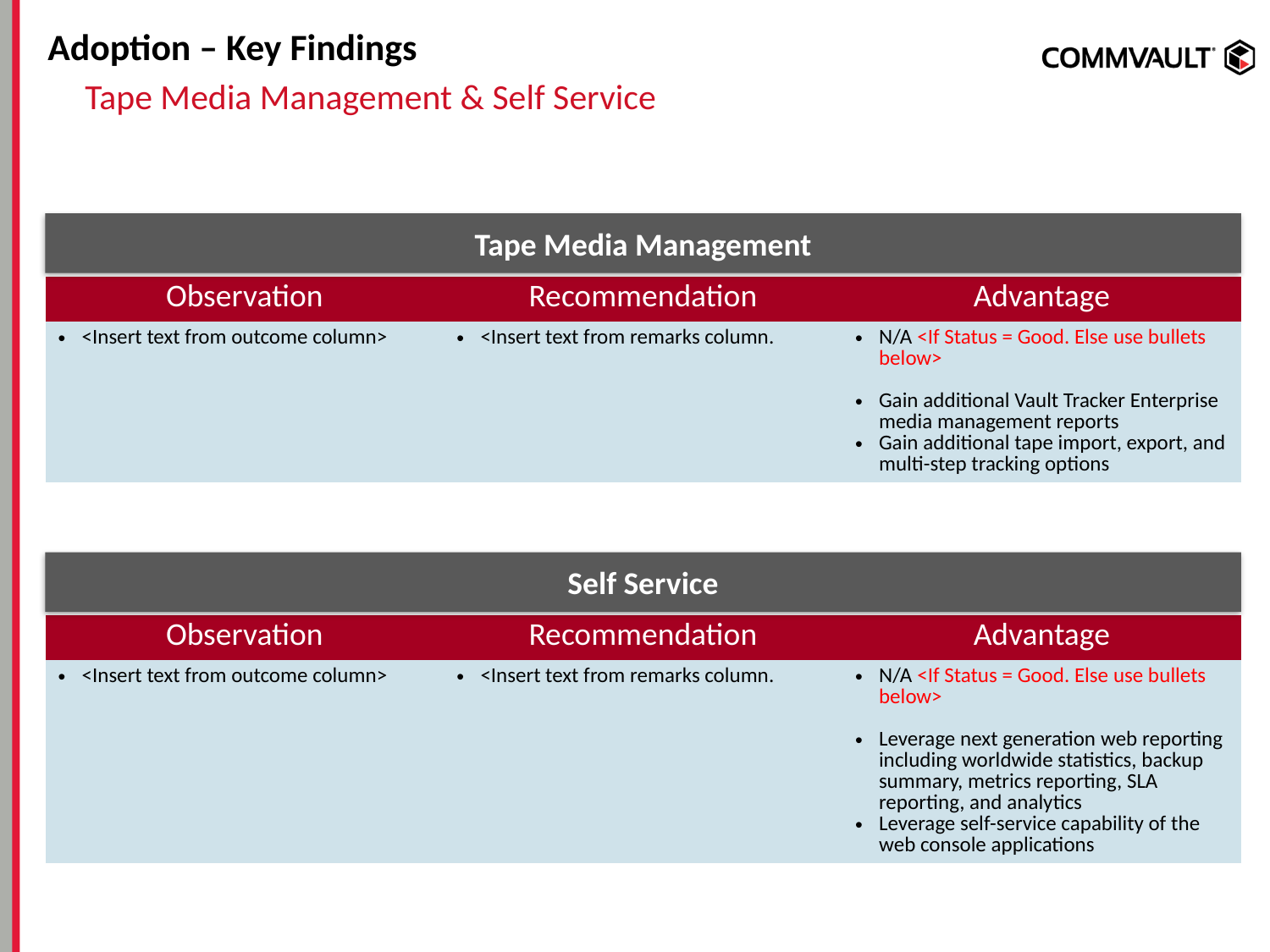

# Adoption – Key Findings
Tape Media Management & Self Service
Tape Media Management
| Observation | Recommendation | Advantage |
| --- | --- | --- |
| <Insert text from outcome column> | <Insert text from remarks column. | N/A <If Status = Good. Else use bullets below> Gain additional Vault Tracker Enterprise media management reports Gain additional tape import, export, and multi-step tracking options |
Self Service
| Observation | Recommendation | Advantage |
| --- | --- | --- |
| <Insert text from outcome column> | <Insert text from remarks column. | N/A <If Status = Good. Else use bullets below> Leverage next generation web reporting including worldwide statistics, backup summary, metrics reporting, SLA reporting, and analytics Leverage self-service capability of the web console applications |